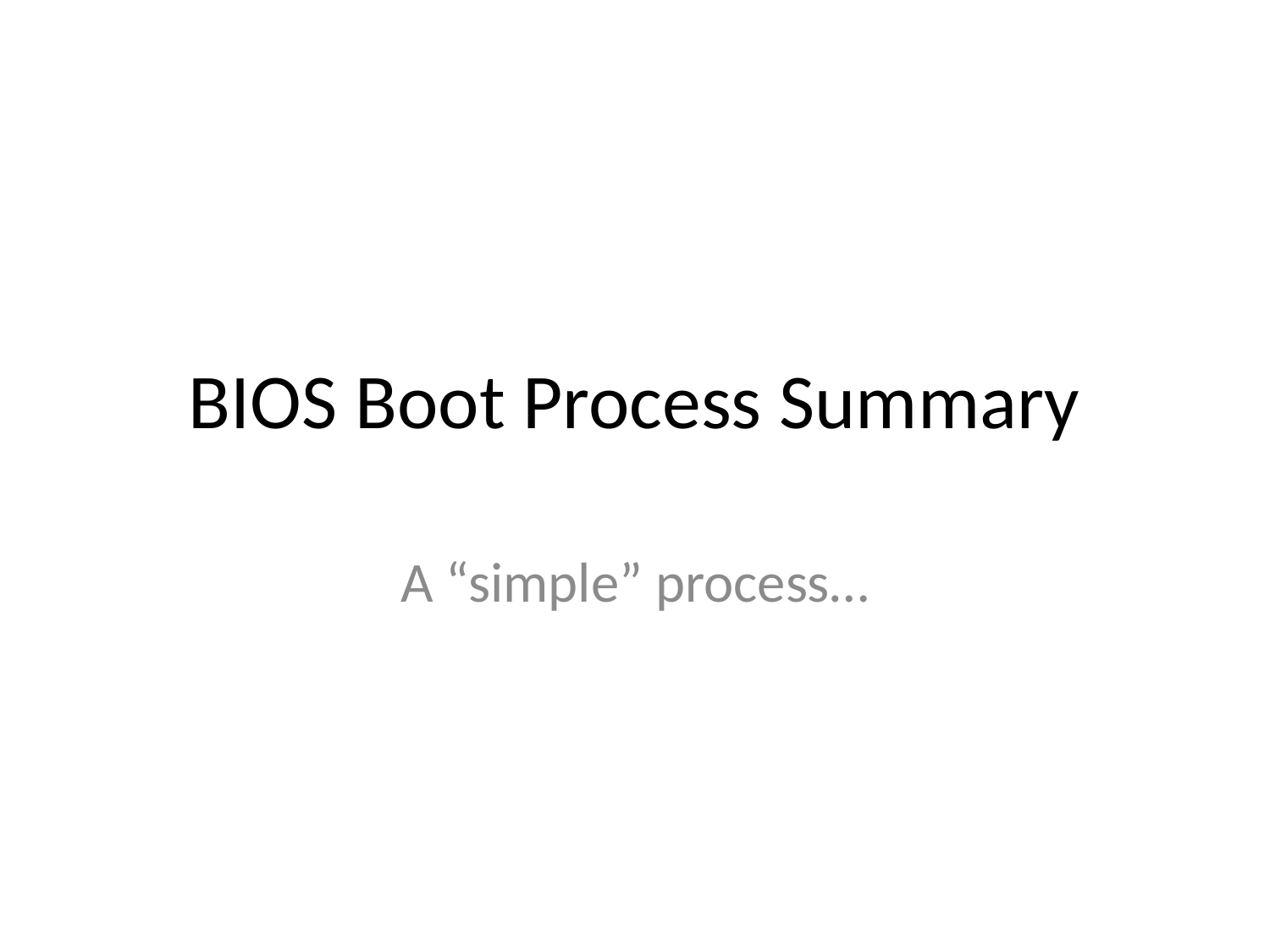

# BIOS Boot Process Summary
A “simple” process…